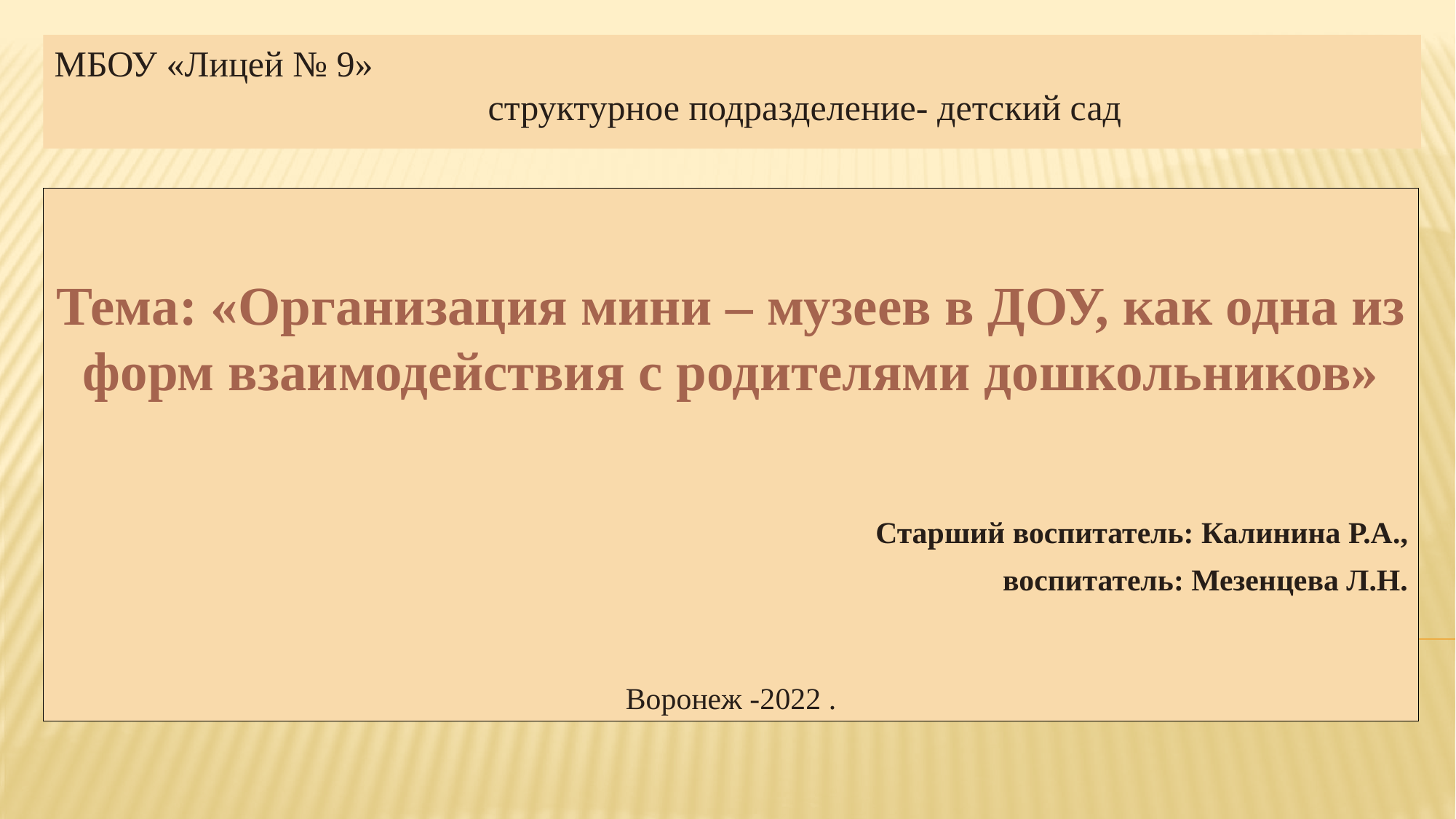

# МБОУ «Лицей № 9»                                                                                                                                   структурное подразделение- детский сад
Тема: «Организация мини – музеев в ДОУ, как одна из форм взаимодействия с родителями дошкольников»

                                                       Старший воспитатель: Калинина Р.А.,
                                                                                     воспитатель: Мезенцева Л.Н.

Воронеж -2022 .